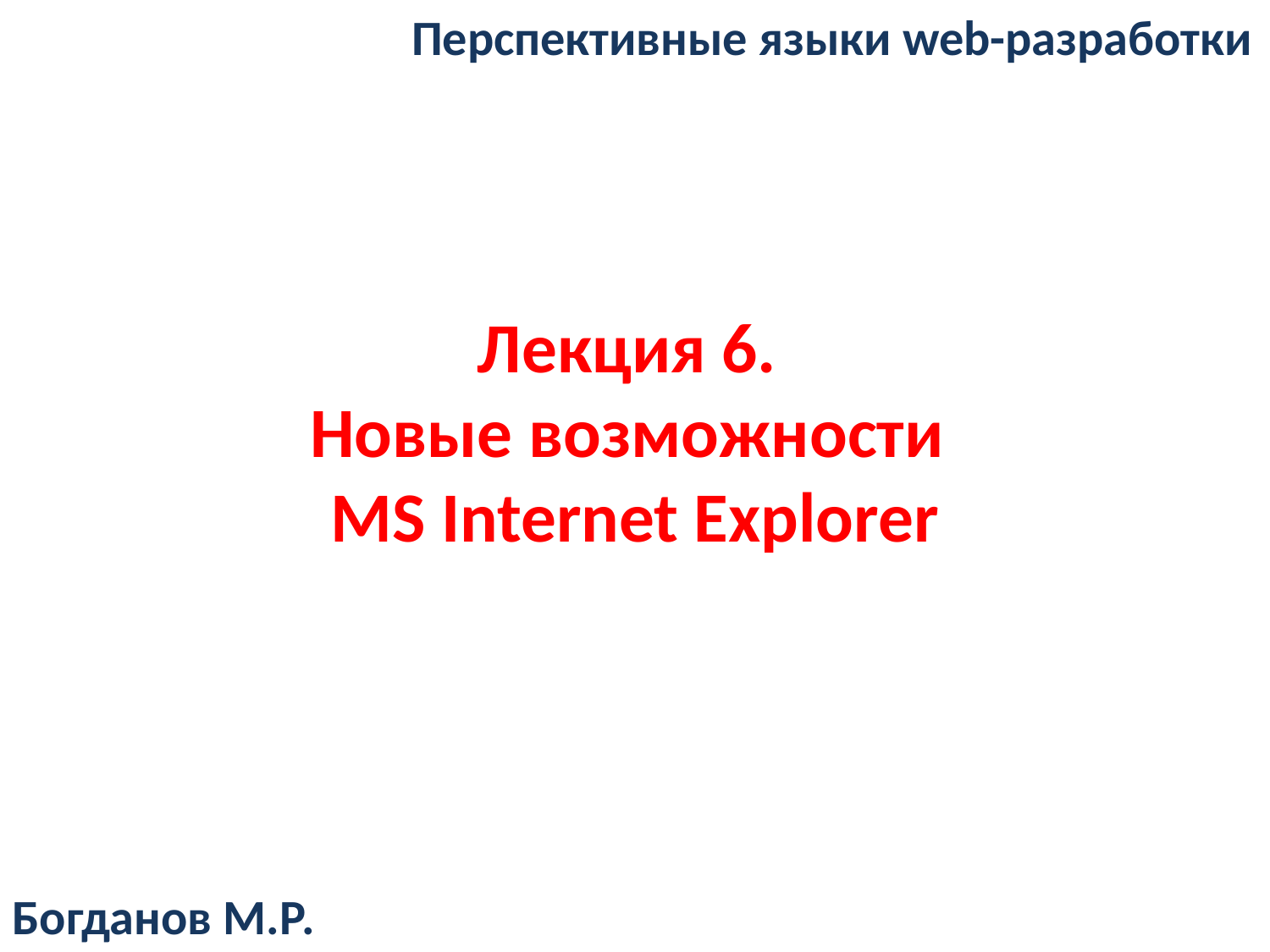

Перспективные языки web-разработки
Лекция 6.
Новые возможности
MS Internet Explorer
Богданов М.Р.